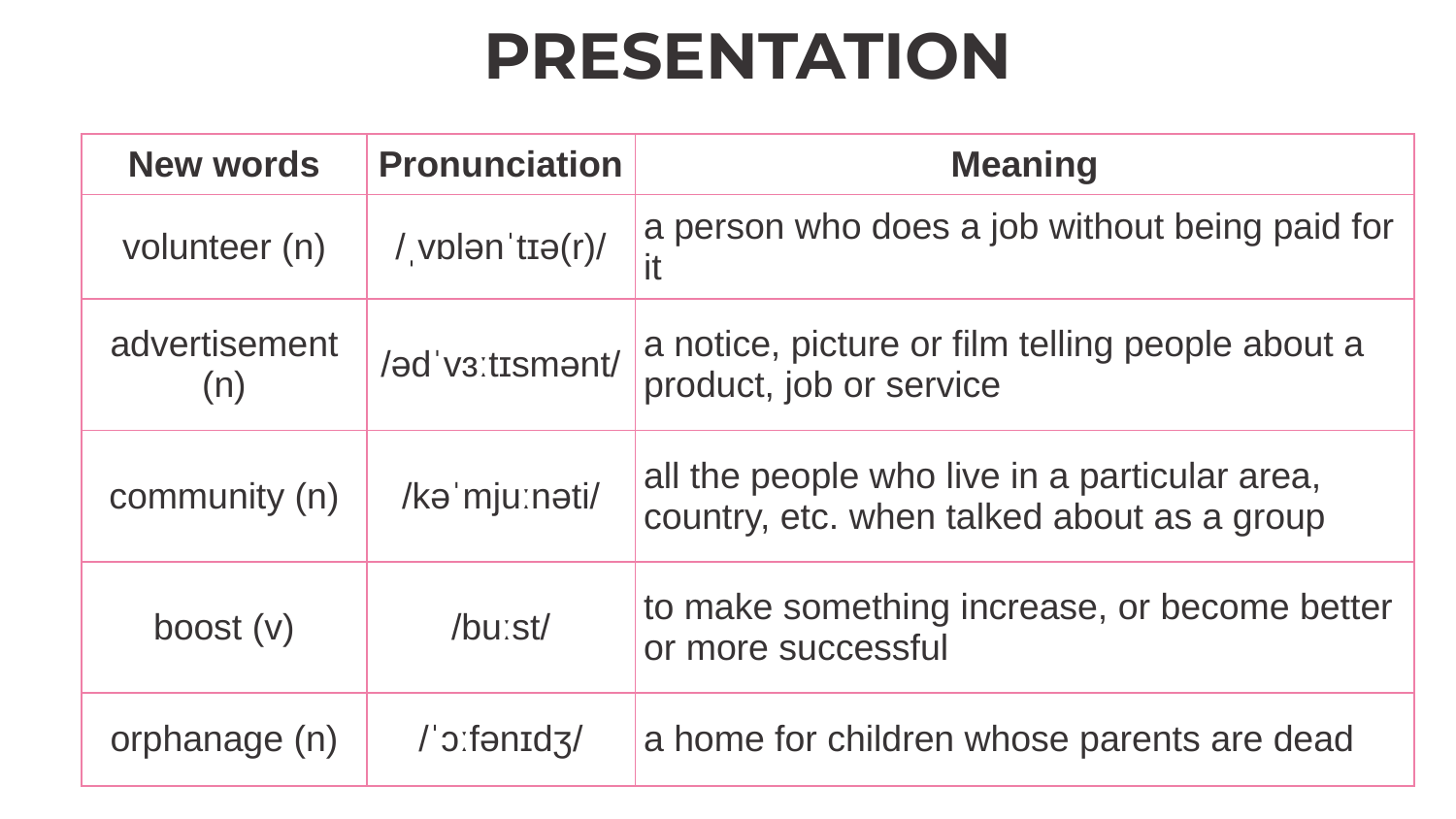

PRESENTATION
| New words | Pronunciation | Meaning |
| --- | --- | --- |
| volunteer (n) | /ˌvɒlənˈtɪə(r)/ | a person who does a job without being paid for it |
| advertisement (n) | /ədˈvɜːtɪsmənt/ | a notice, picture or film telling people about a product, job or service |
| community (n) | /kəˈmjuːnəti/ | all the people who live in a particular area, country, etc. when talked about as a group |
| boost (v) | /buːst/ | to make something increase, or become better or more successful |
| orphanage (n) | /ˈɔːfənɪdʒ/ | a home for children whose parents are dead |